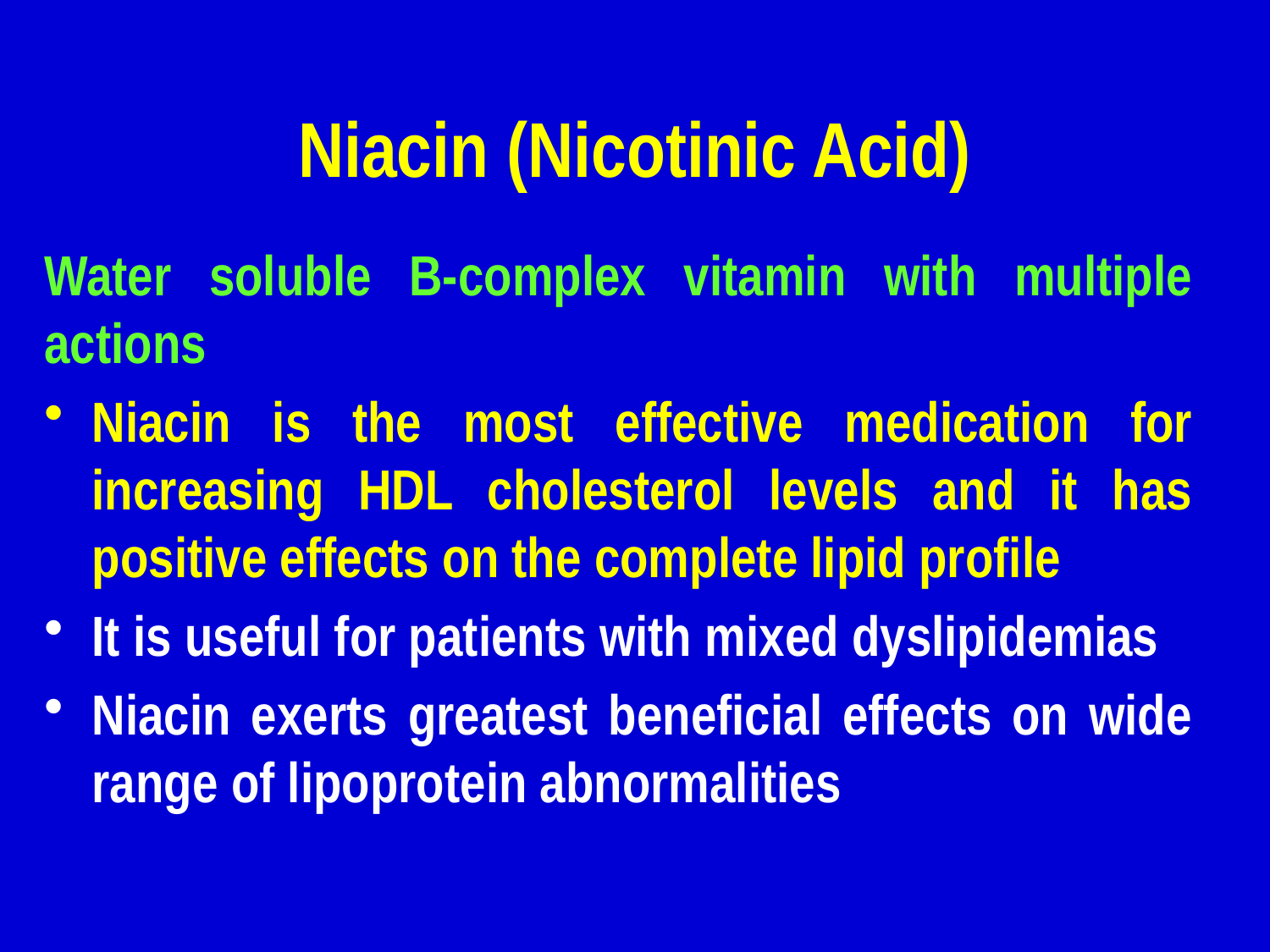

# Niacin (Nicotinic Acid)
Water soluble B-complex vitamin with multiple actions
Niacin is the most effective medication for increasing HDL cholesterol levels and it has positive effects on the complete lipid profile
It is useful for patients with mixed dyslipidemias
Niacin exerts greatest beneficial effects on wide range of lipoprotein abnormalities